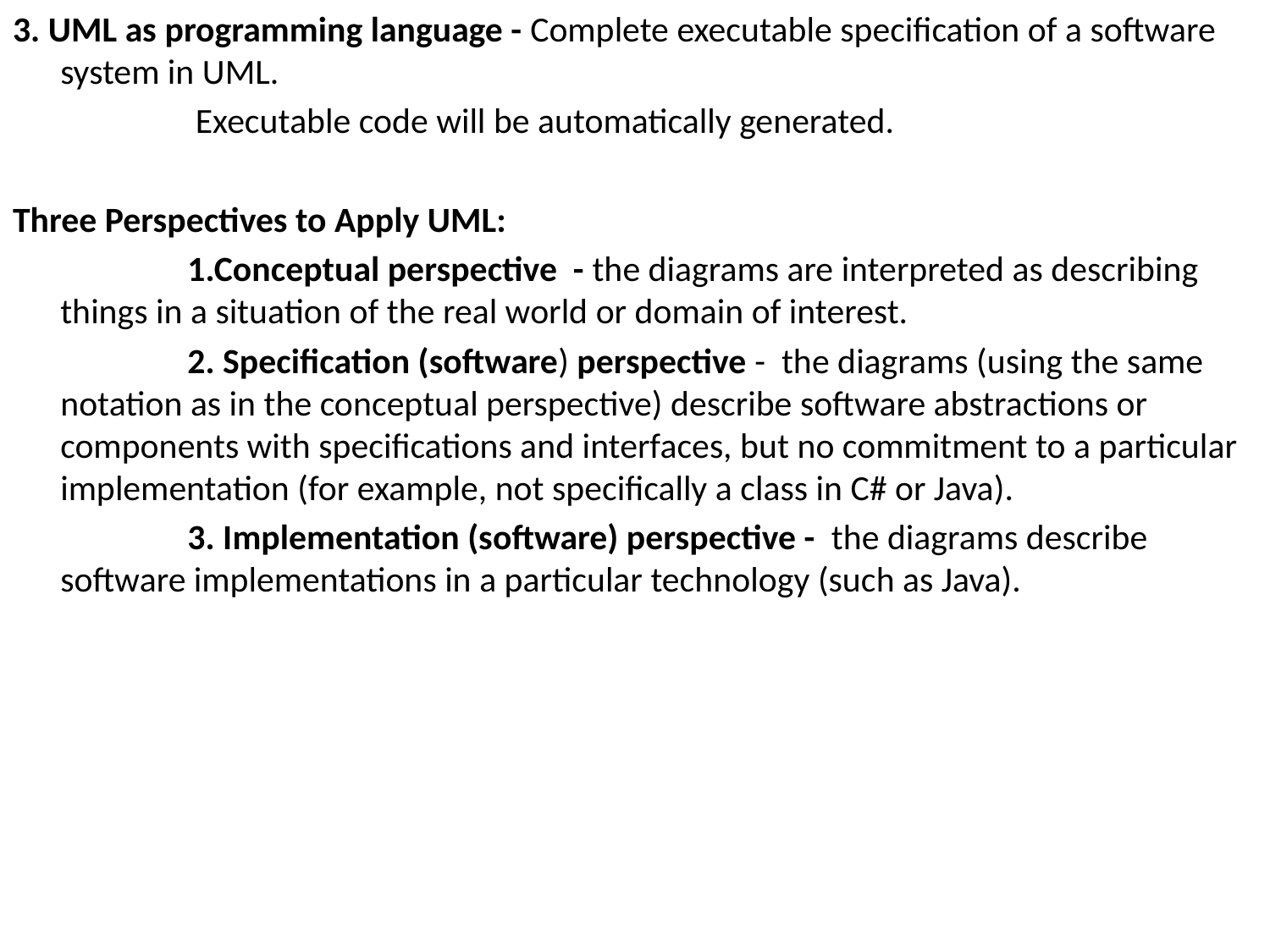

3. UML as programming language - Complete executable specification of a software system in UML.
		 Executable code will be automatically generated.

Three Perspectives to Apply UML:
 		1.Conceptual perspective  - the diagrams are interpreted as describing things in a situation of the real world or domain of interest.
 		2. Specification (software) perspective -  the diagrams (using the same notation as in the conceptual perspective) describe software abstractions or components with specifications and interfaces, but no commitment to a particular implementation (for example, not specifically a class in C# or Java).
		3. Implementation (software) perspective -  the diagrams describe software implementations in a particular technology (such as Java).